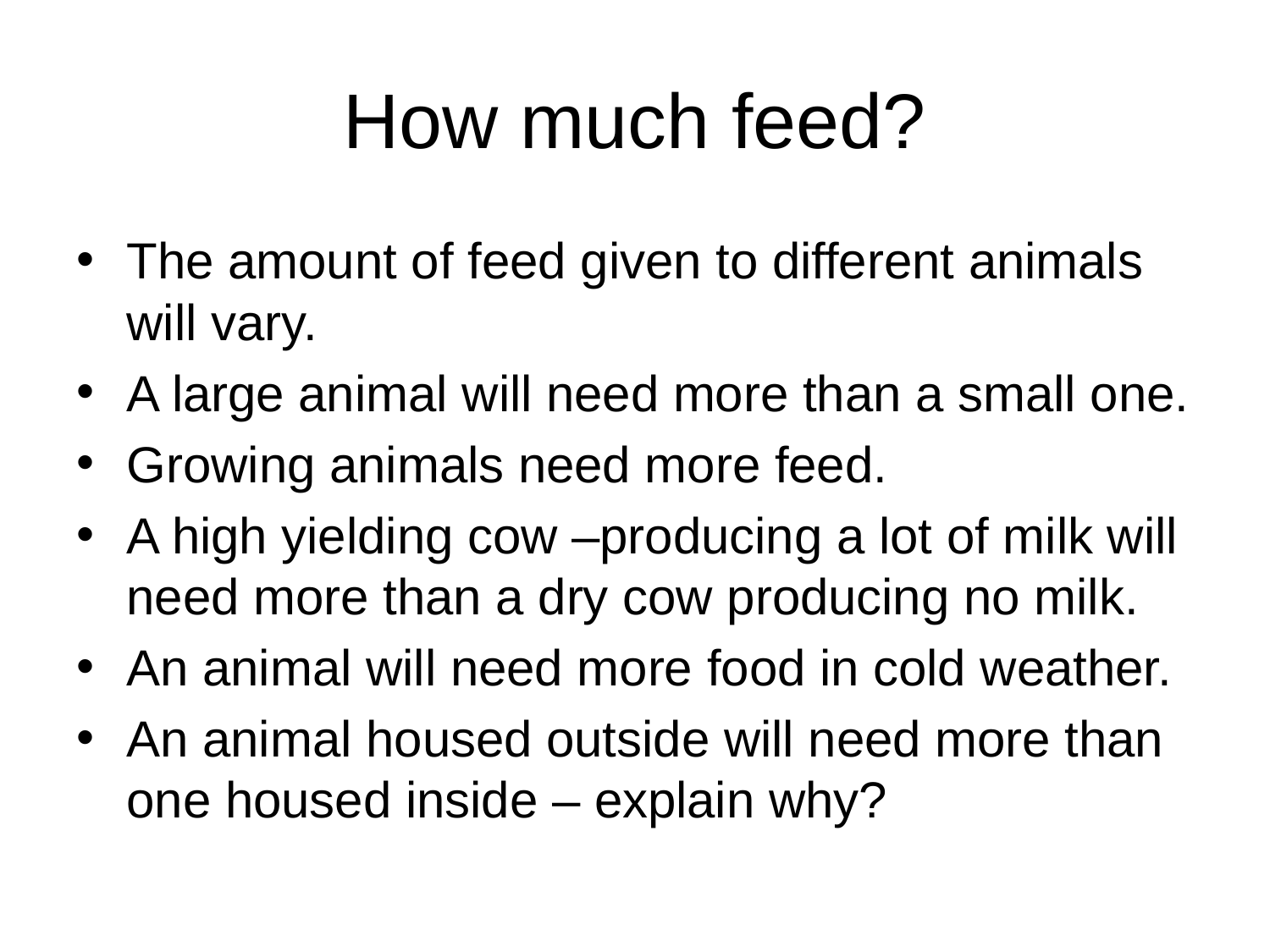

# How much feed?
The amount of feed given to different animals will vary.
A large animal will need more than a small one.
Growing animals need more feed.
A high yielding cow –producing a lot of milk will need more than a dry cow producing no milk.
An animal will need more food in cold weather.
An animal housed outside will need more than one housed inside – explain why?